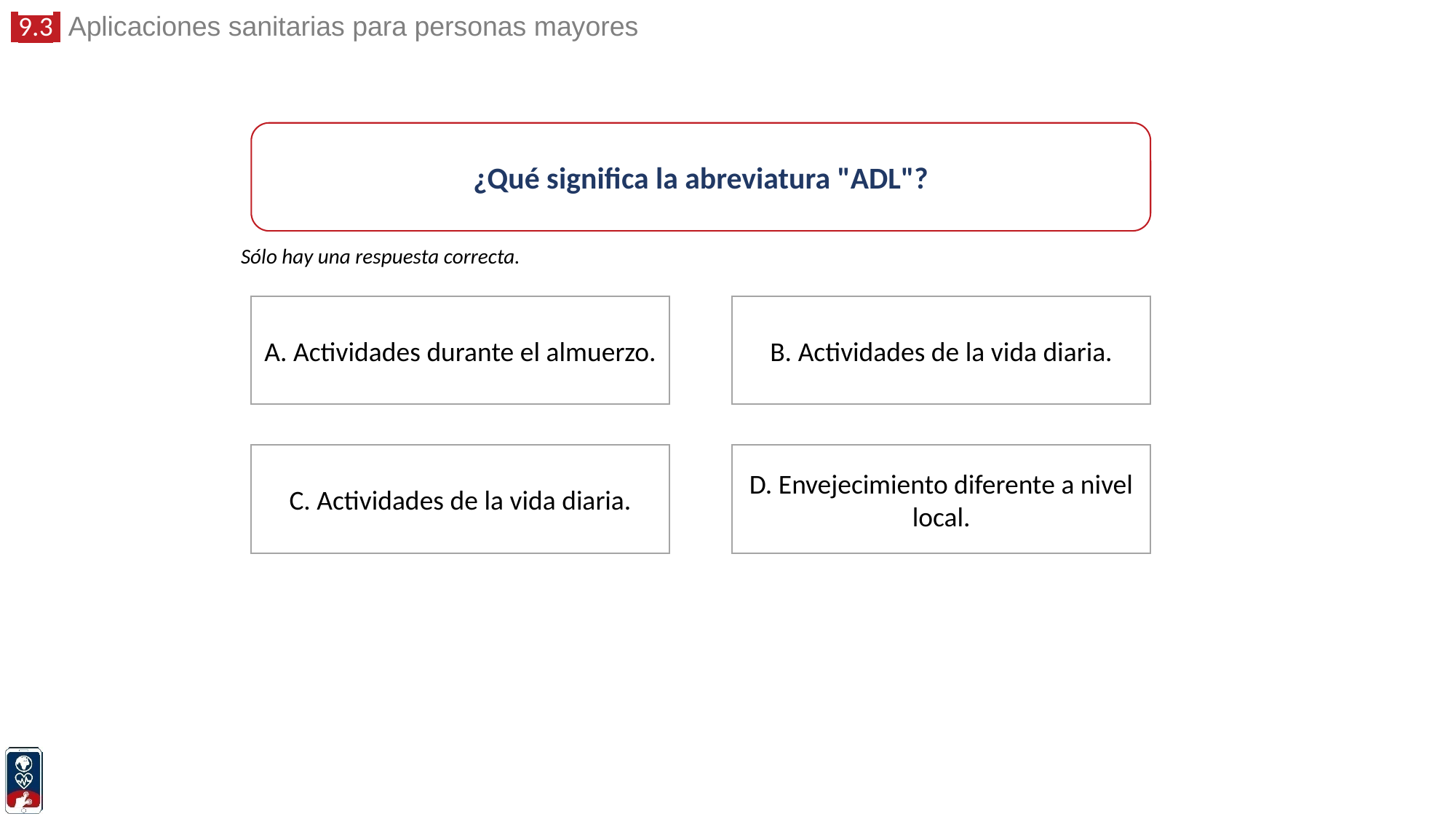

¿Qué significa la abreviatura "ADL"?
Sólo hay una respuesta correcta.
A. Actividades durante el almuerzo.
B. Actividades de la vida diaria.
D. Envejecimiento diferente a nivel local.
C. Actividades de la vida diaria.